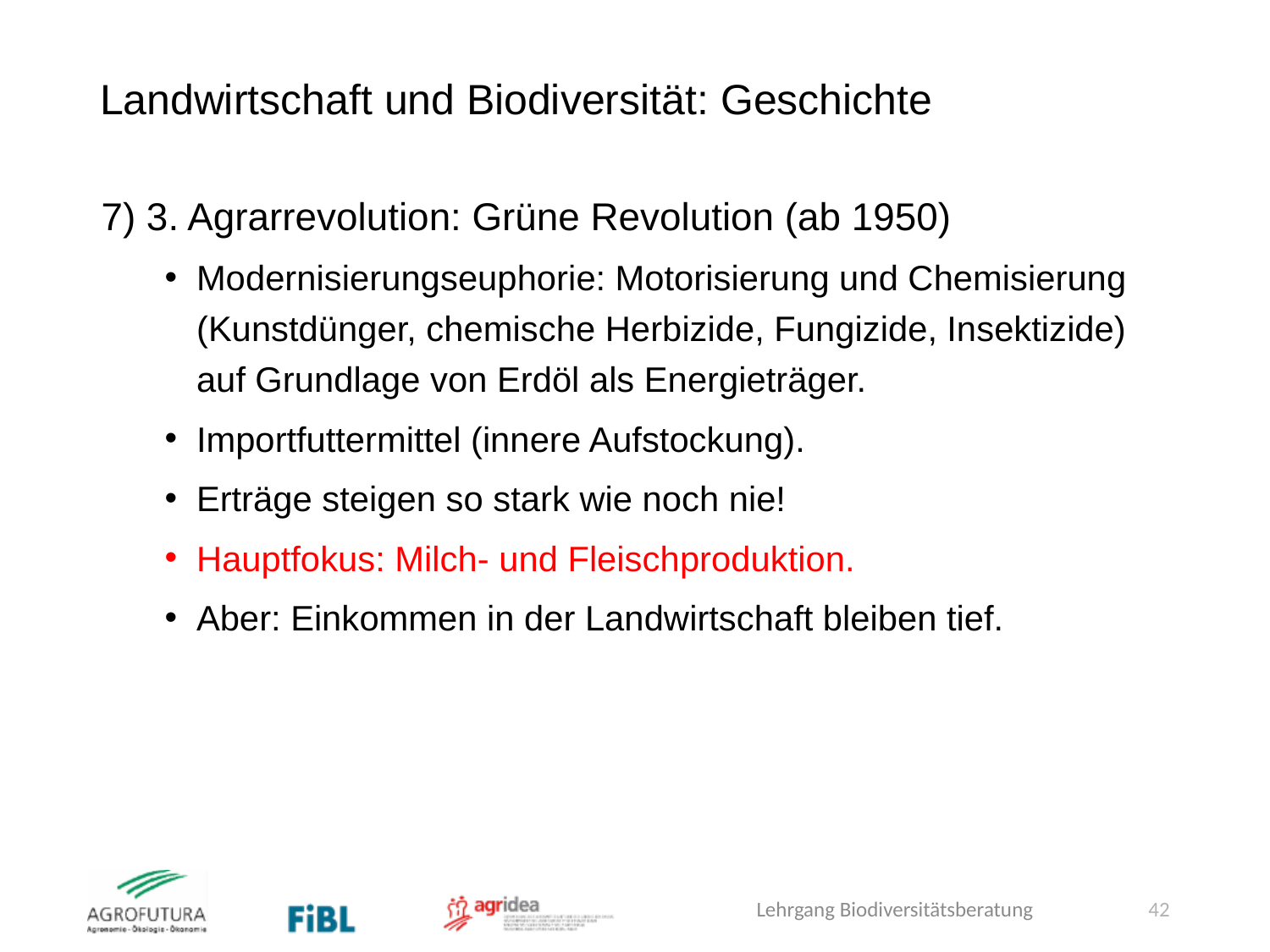

# Landwirtschaft und Biodiversität: Geschichte
7) 3. Agrarrevolution: Grüne Revolution (ab 1950)
Modernisierungseuphorie: Motorisierung und Chemisierung (Kunstdünger, chemische Herbizide, Fungizide, Insektizide) auf Grundlage von Erdöl als Energieträger.
Importfuttermittel (innere Aufstockung).
Erträge steigen so stark wie noch nie!
Hauptfokus: Milch- und Fleischproduktion.
Aber: Einkommen in der Landwirtschaft bleiben tief.
Lehrgang Biodiversitätsberatung
42